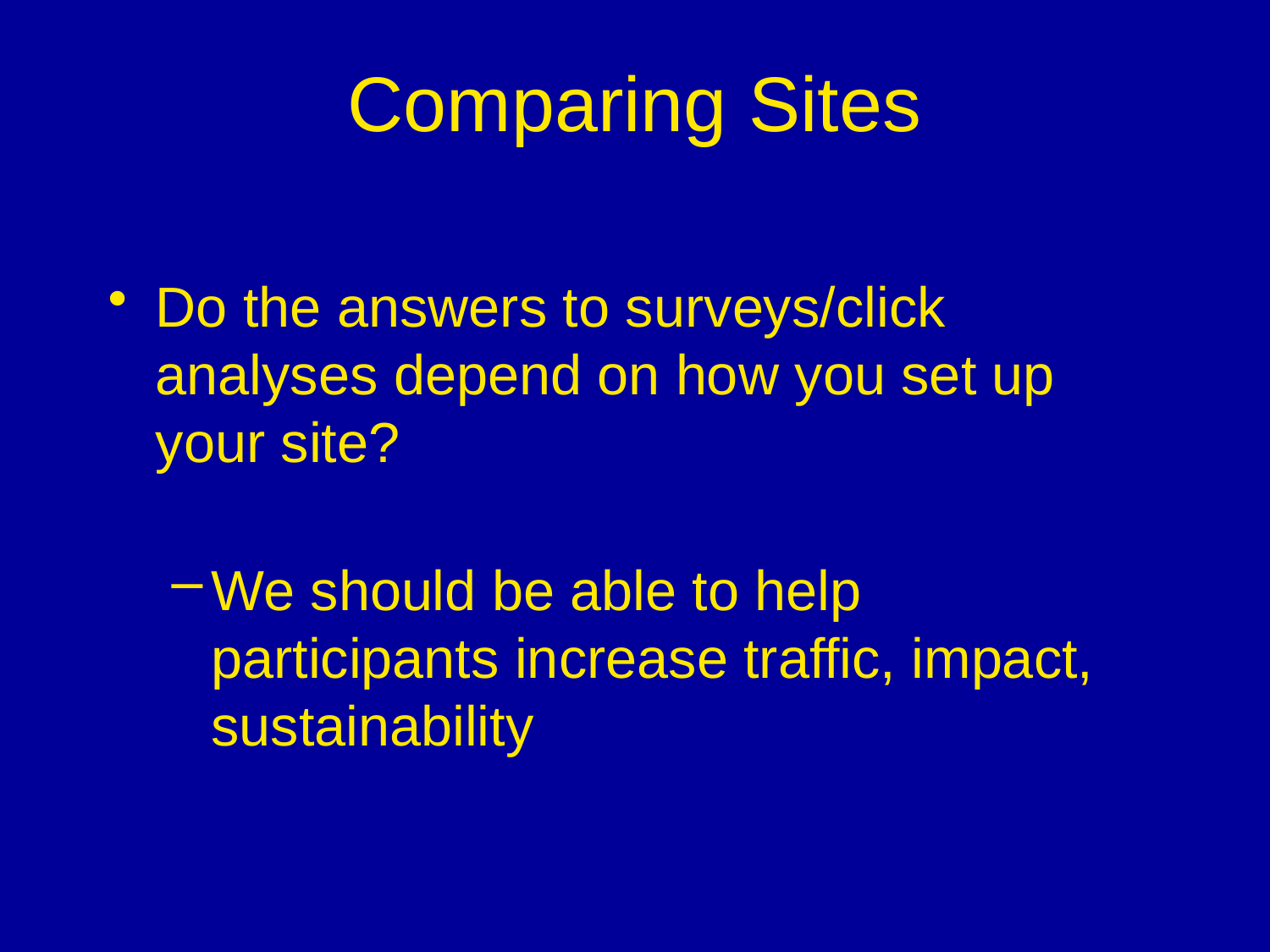

Comparing Sites
Do the answers to surveys/click analyses depend on how you set up your site?

We should be able to help participants increase traffic, impact, sustainability